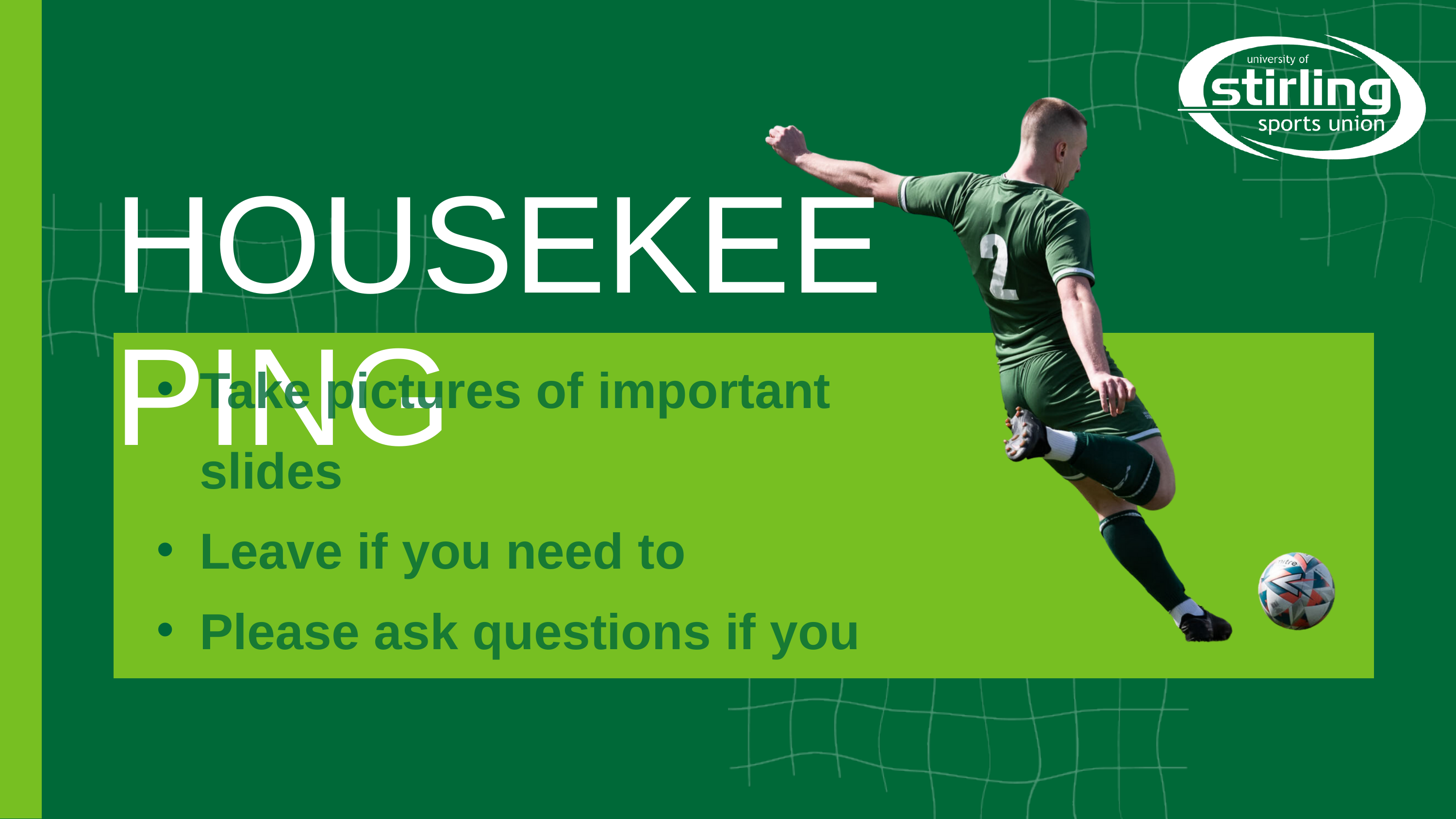

HOUSEKEEPING

Take pictures of important slides
Leave if you need to
Please ask questions if you have any!
No fire alarms planned..